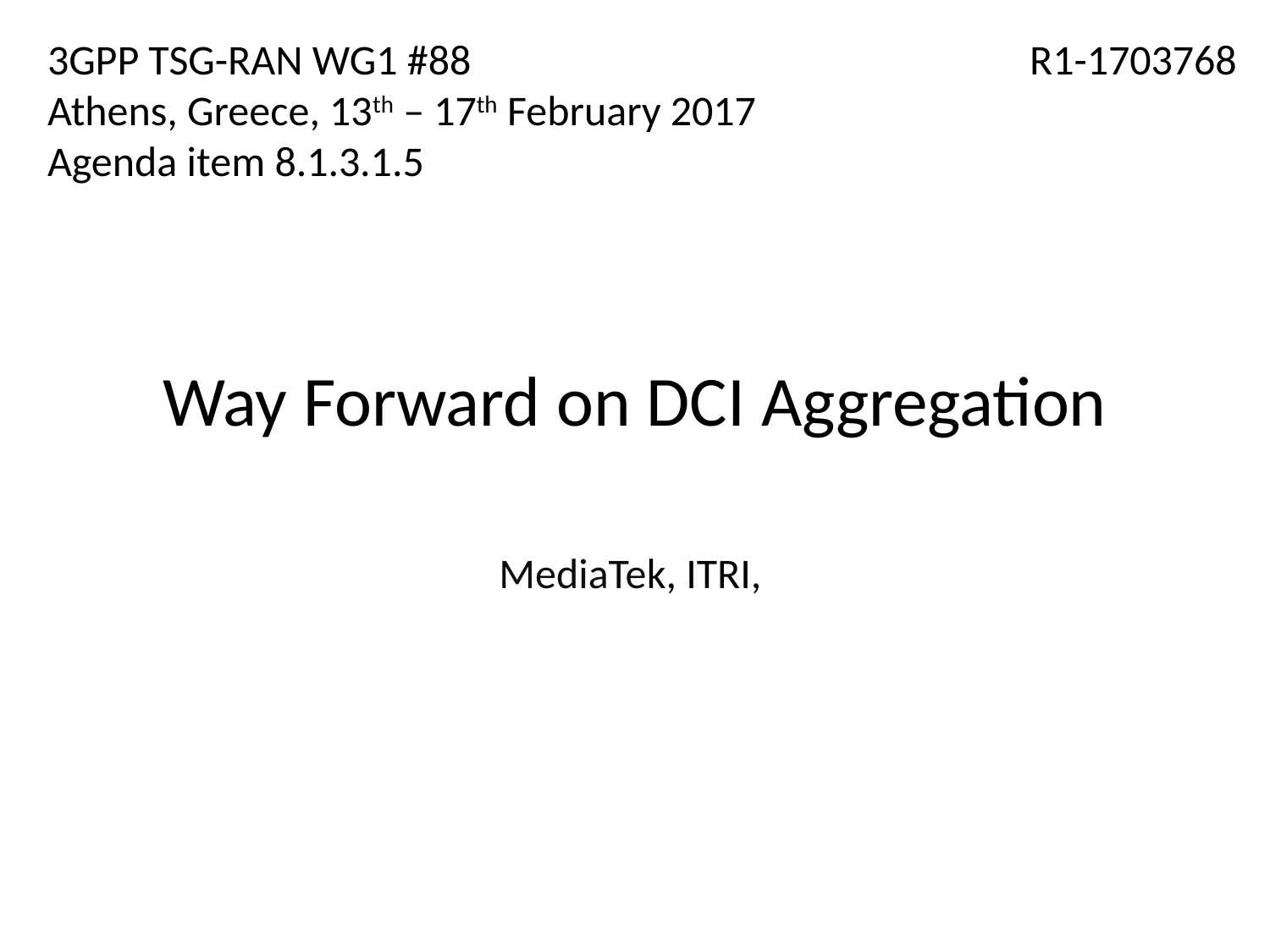

3GPP TSG-RAN WG1 #88
Athens, Greece, 13th – 17th February 2017
Agenda item 8.1.3.1.5
R1-1703768
# Way Forward on DCI Aggregation
MediaTek, ITRI,